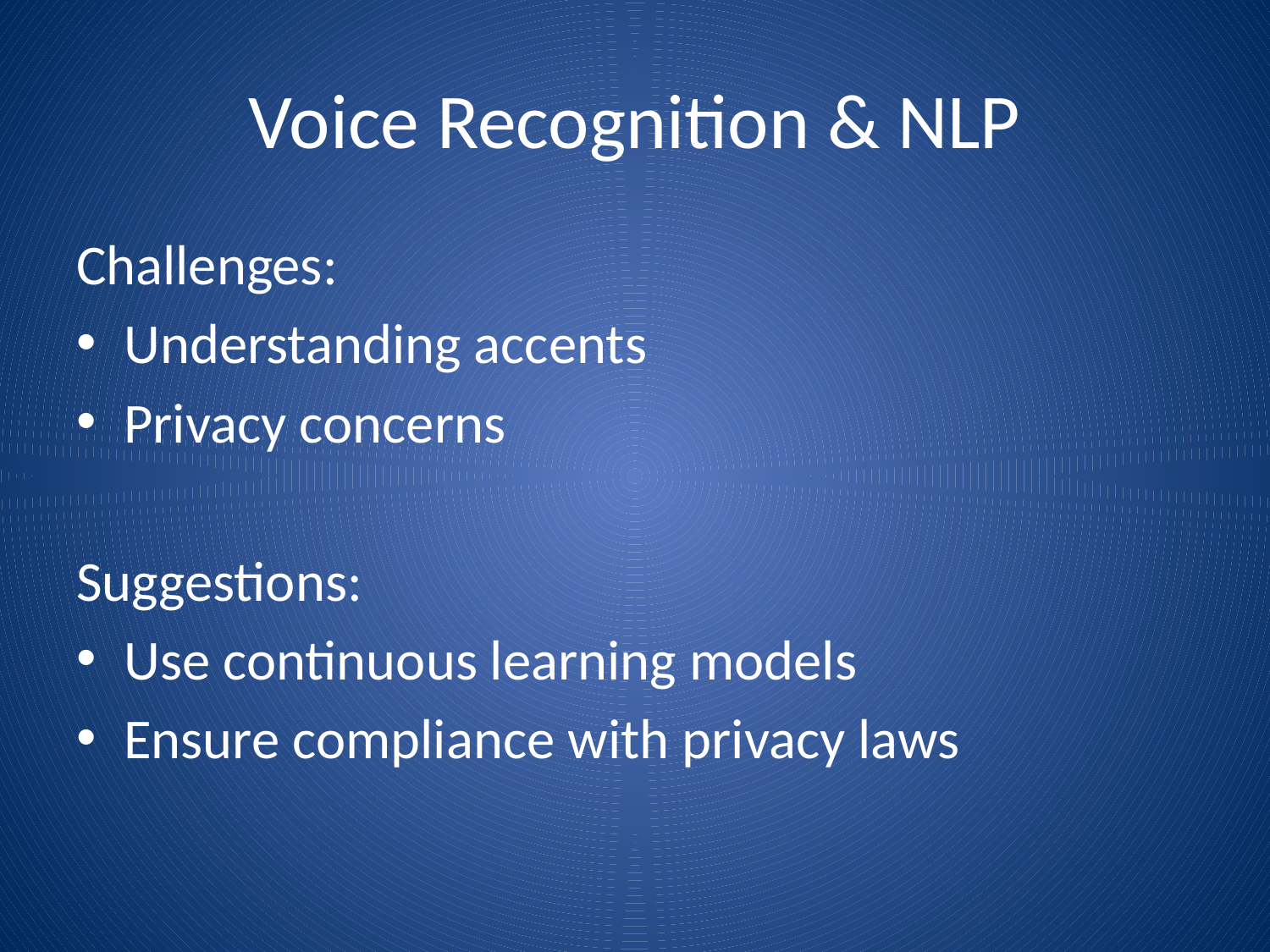

# Voice Recognition & NLP
Challenges:
Understanding accents
Privacy concerns

Suggestions:
Use continuous learning models
Ensure compliance with privacy laws